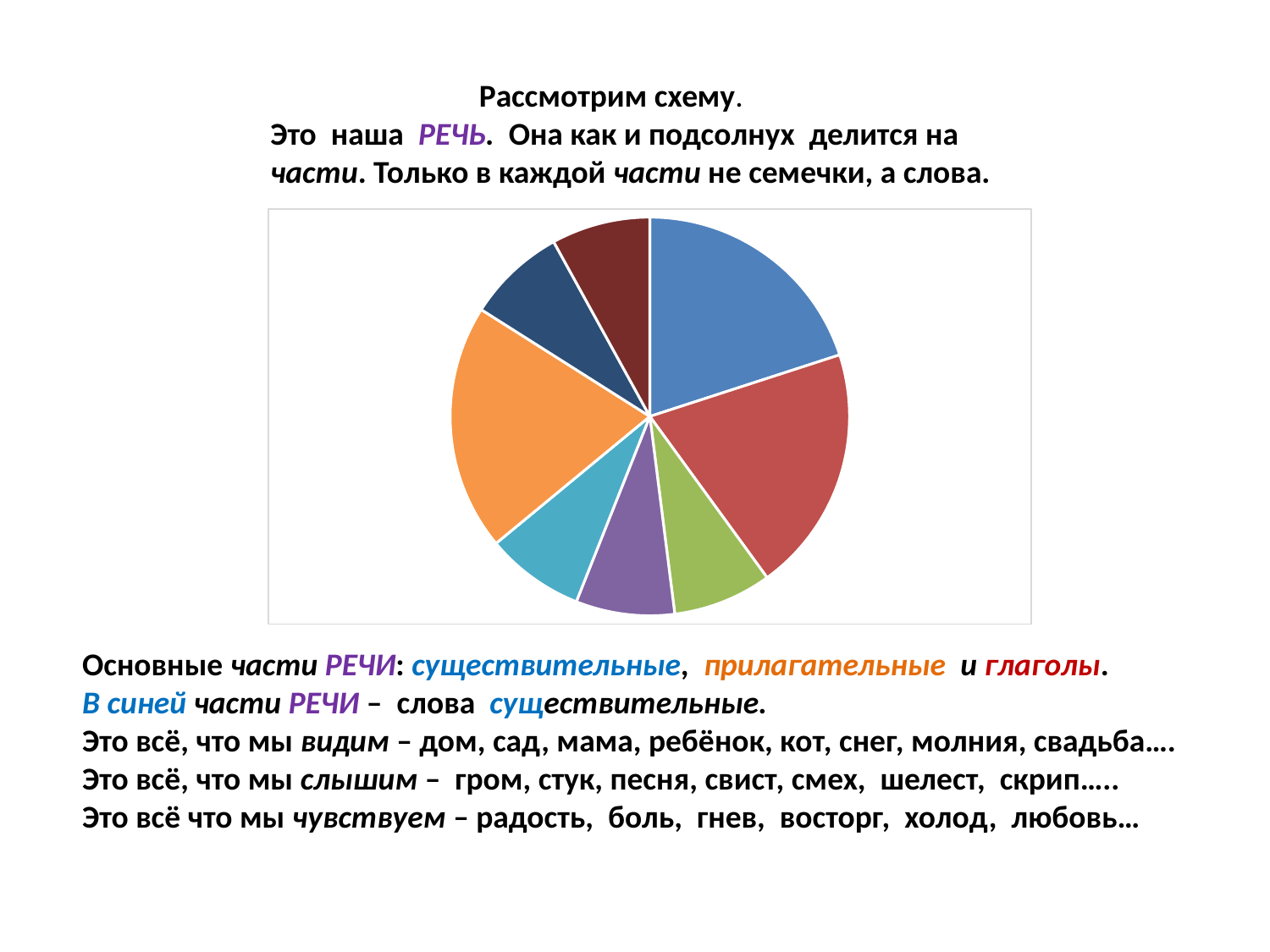

Рассмотрим схему.
Это  наша  РЕЧЬ.  Она как и подсолнух  делится на части. Только в каждой части не семечки, а слова.

### Chart

| Category | Продажи |
|---|---|
| Кв. 1 | 20.0 |
| Кв. 2 | 20.0 |
| Кв. 3 | 8.0 |
| Кв. 4 | 8.0 |
# Основные части РЕЧИ: существительные,  прилагательные  и глаголы.
В синей части РЕЧИ –  слова  существительные.
Это всё, что мы видим – дом, сад, мама, ребёнок, кот, снег, молния, свадьба….
Это всё, что мы слышим –  гром, стук, песня, свист, смех,  шелест,  скрип…..
Это всё что мы чувствуем – радость,  боль,  гнев,  восторг,  холод,  любовь…